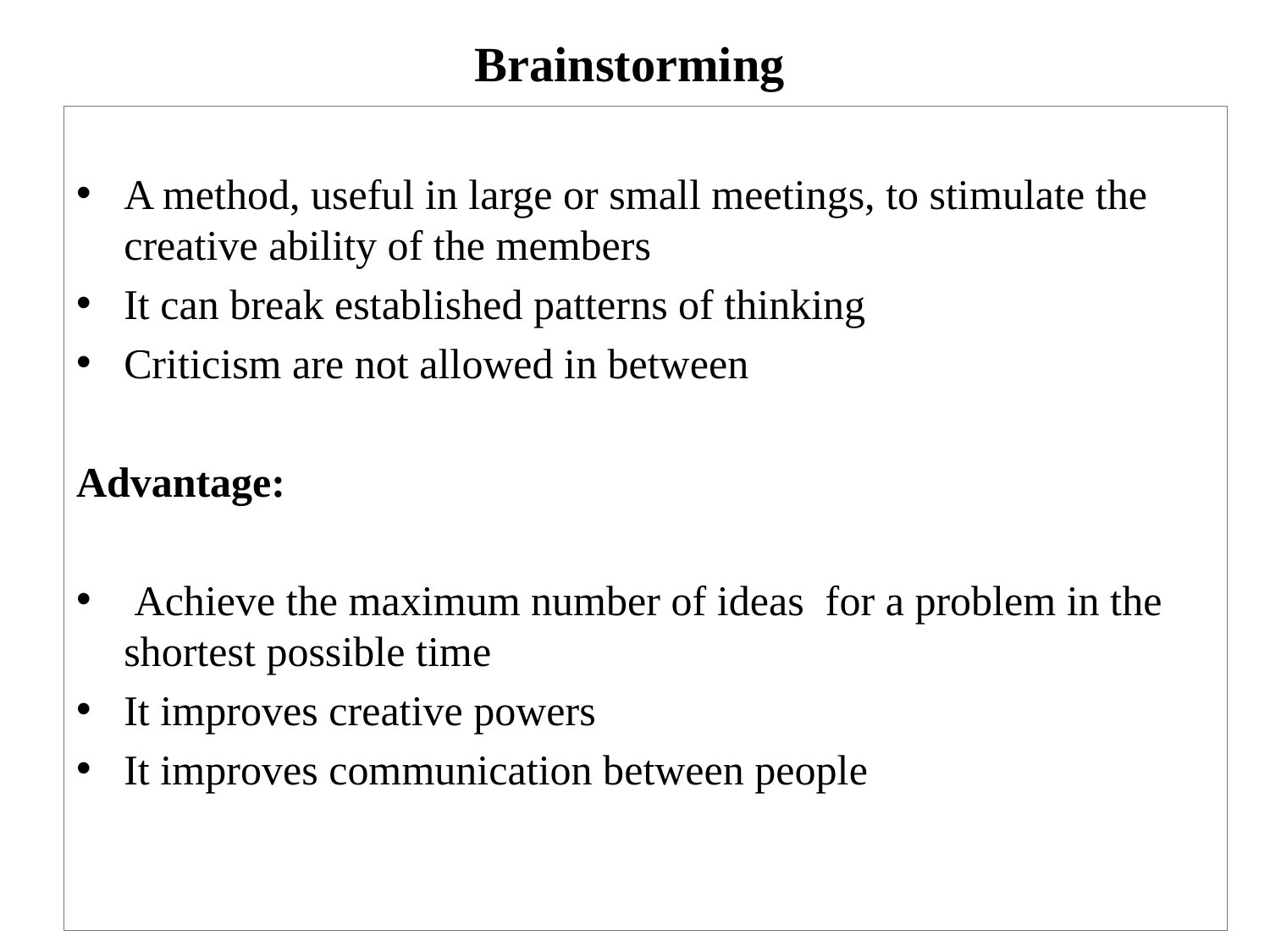

Brainstorming

A method, useful in large or small meetings, to stimulate the creative ability of the members
It can break established patterns of thinking
Criticism are not allowed in between

Advantage:

 Achieve the maximum number of ideas  for a problem in the shortest possible time
It improves creative powers
It improves communication between people